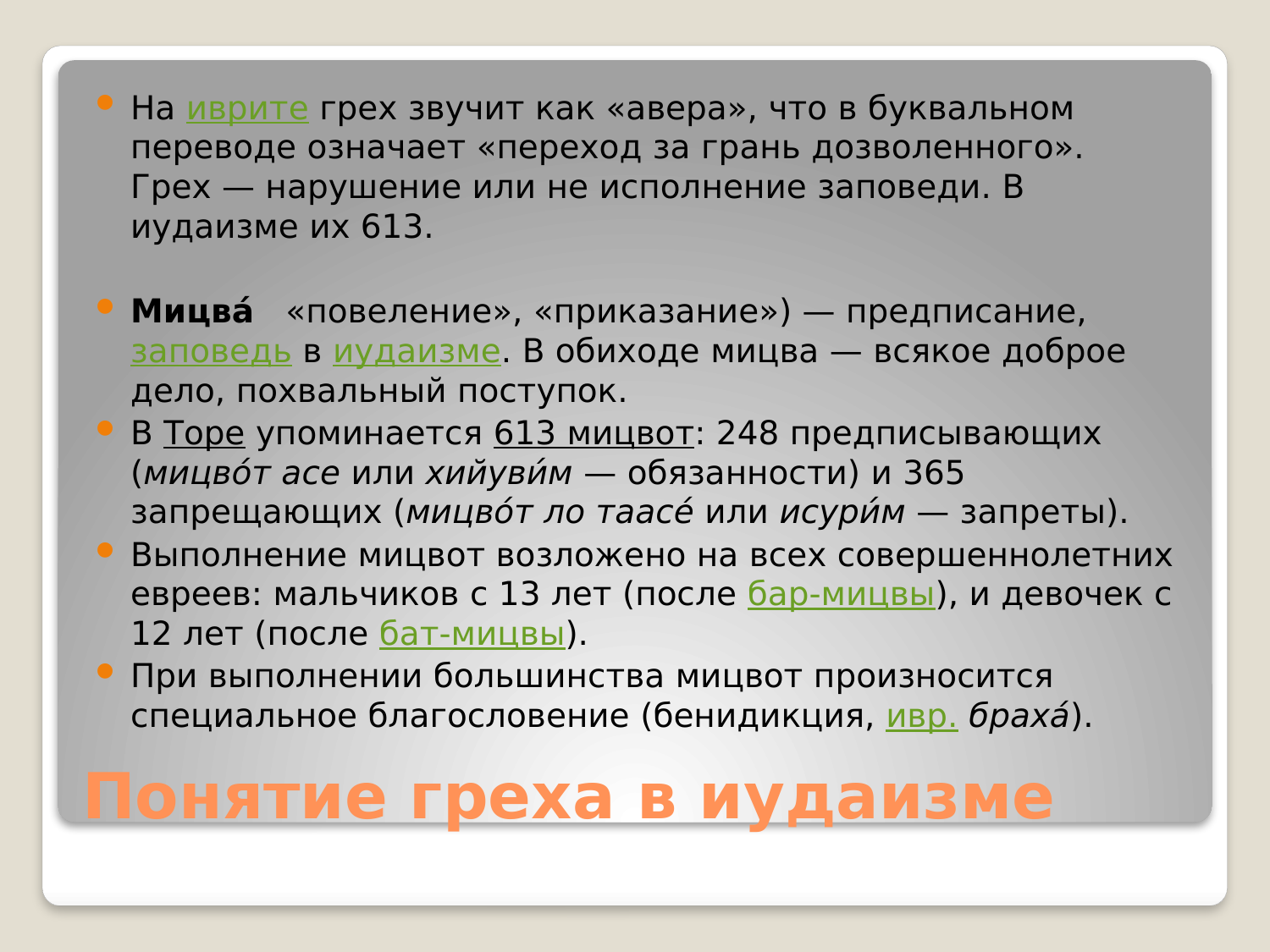

На иврите грех звучит как «авера», что в буквальном переводе означает «переход за грань дозволенного». Грех — нарушение или не исполнение заповеди. В иудаизме их 613.

Мицва́   «повеление», «приказание») — предписание, заповедь в иудаизме. В обиходе мицва — всякое доброе дело, похвальный поступок.
В Торе упоминается 613 мицвот: 248 предписывающих (мицво́т асе или хийуви́м — обязанности) и 365 запрещающих (мицво́т ло таасе́ или исури́м — запреты).
Выполнение мицвот возложено на всех совершеннолетних евреев: мальчиков с 13 лет (после бар-мицвы), и девочек с 12 лет (после бат-мицвы).
При выполнении большинства мицвот произносится специальное благословение (бенидикция, ивр. браха́‎).

# Понятие греха в иудаизме